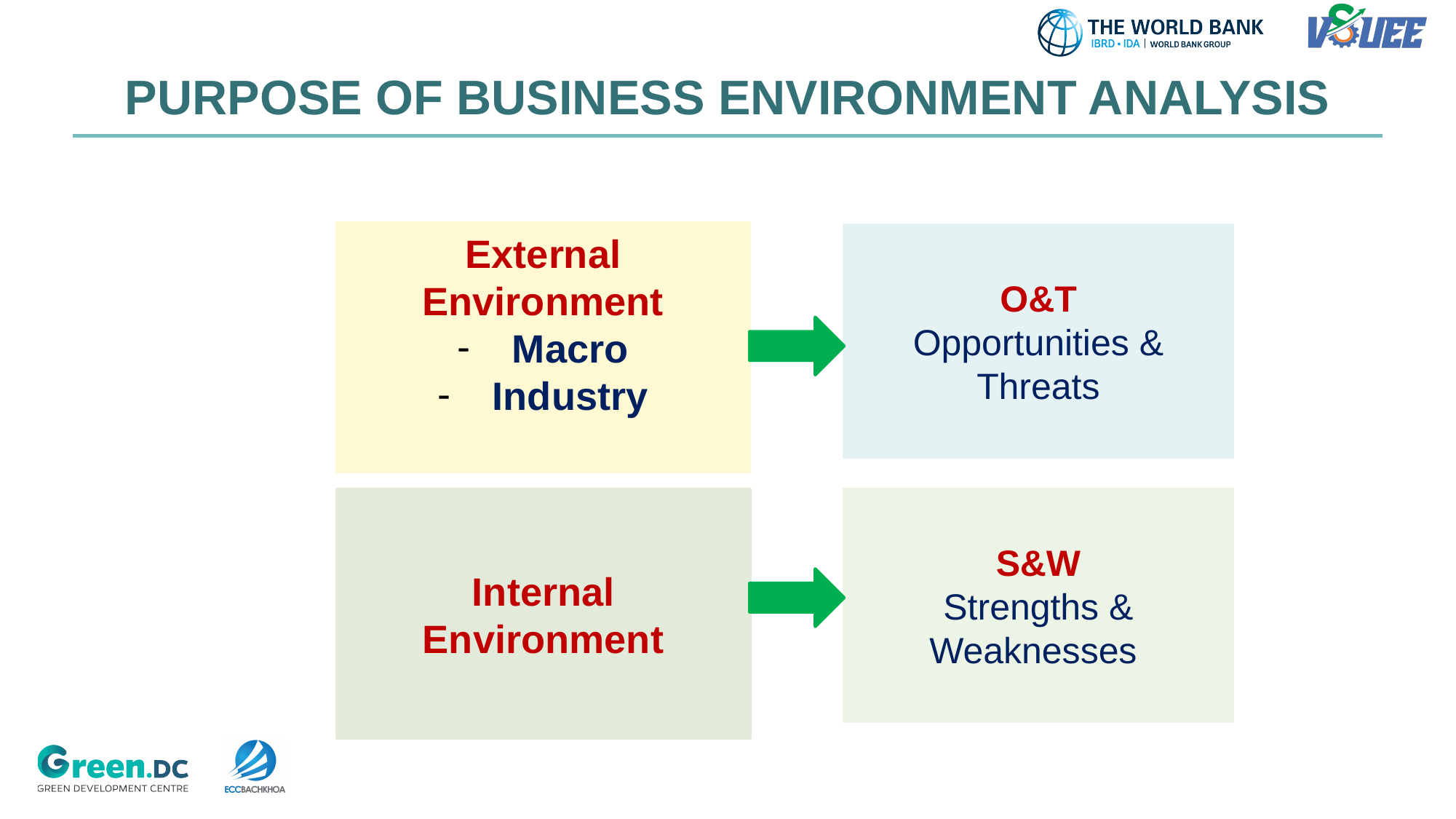

# PURPOSE OF BUSINESS ENVIRONMENT ANALYSIS
External Environment
Macro
Industry

O&T
Opportunities & Threats

Internal Environment
S&W
Strengths & Weaknesses